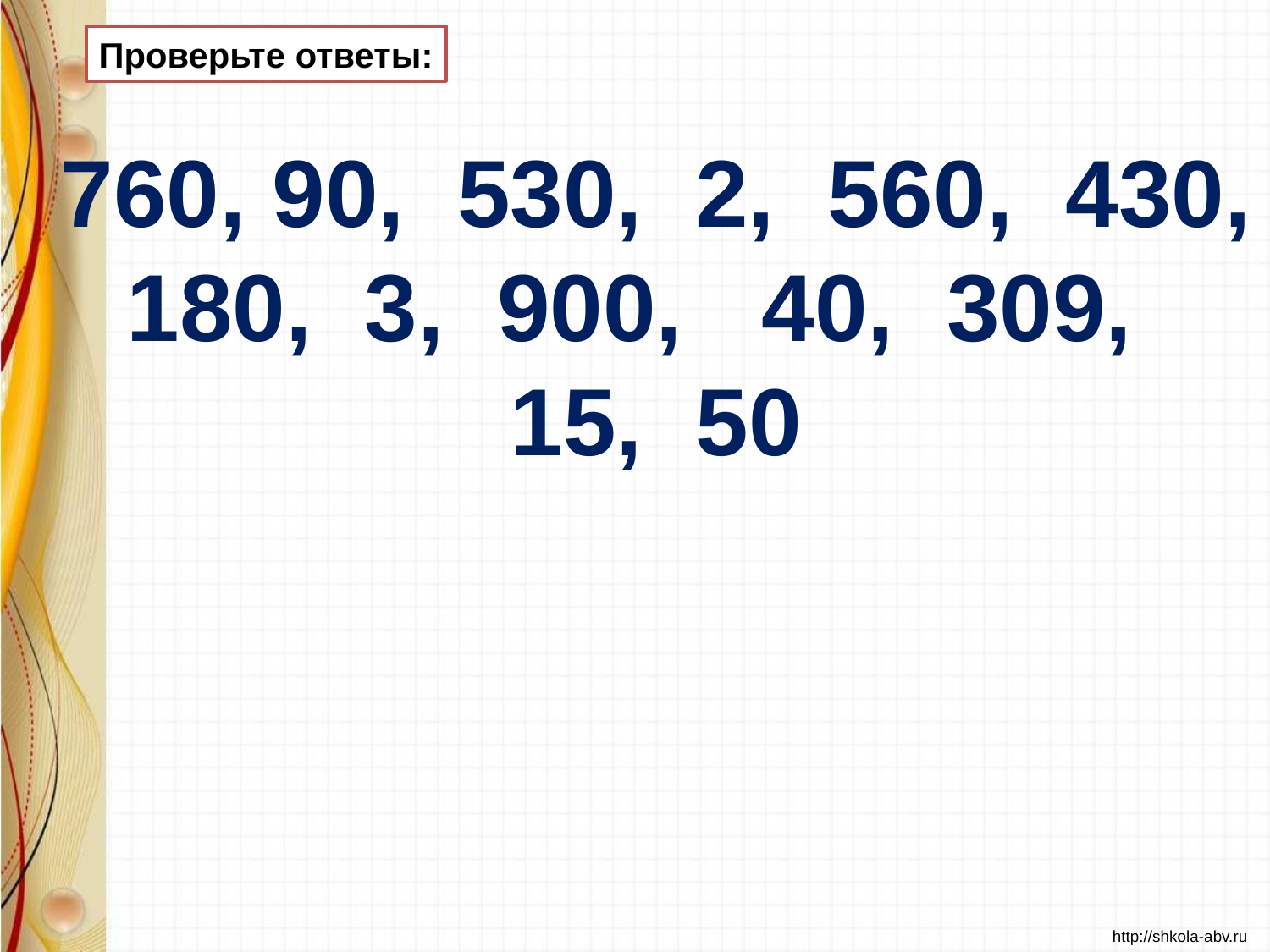

Проверьте ответы:
760, 90,  530,  2,  560,  430,
180,  3,  900,   40,  309,
15,  50